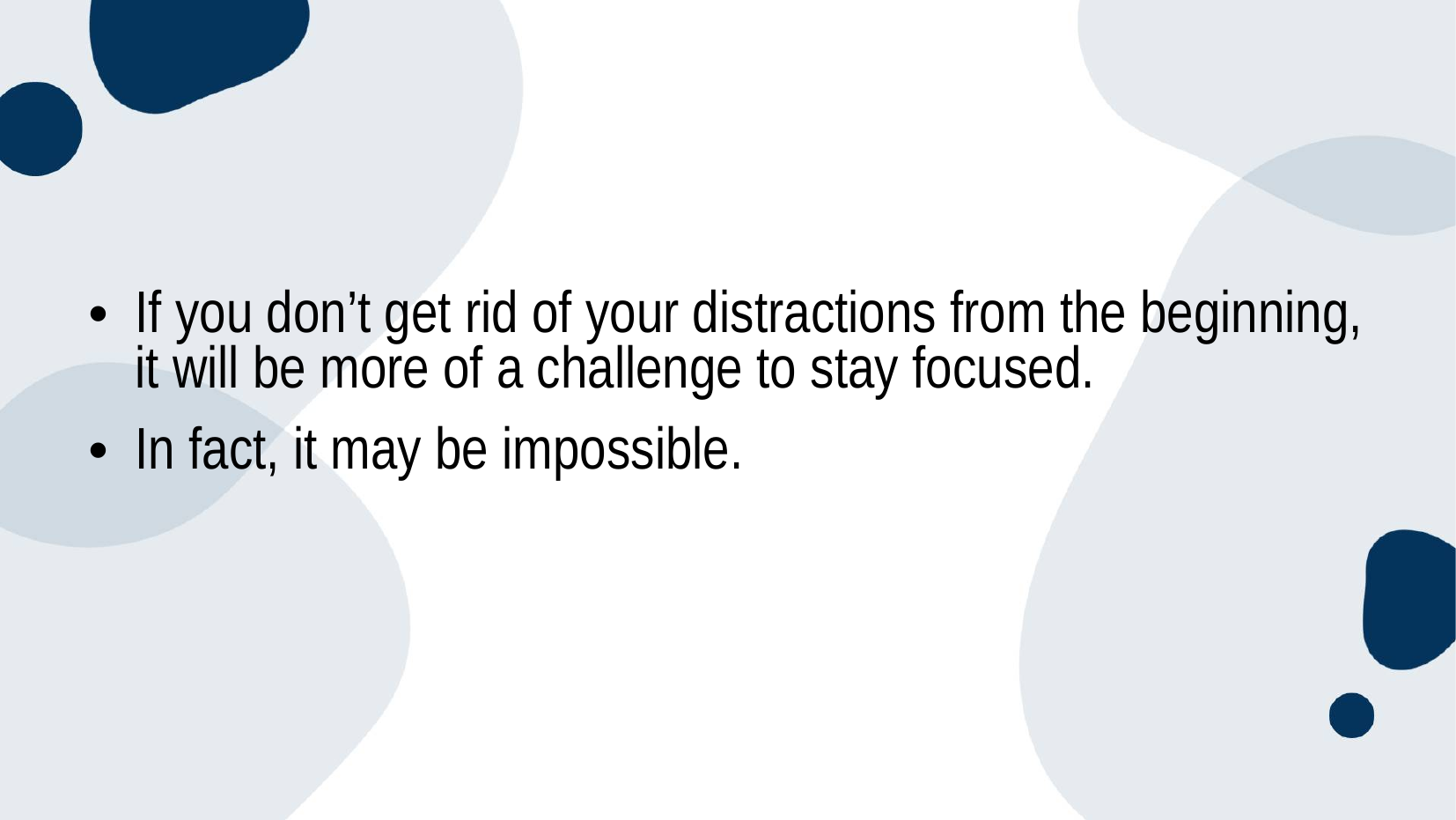

If you don’t get rid of your distractions from the beginning, it will be more of a challenge to stay focused.
In fact, it may be impossible.